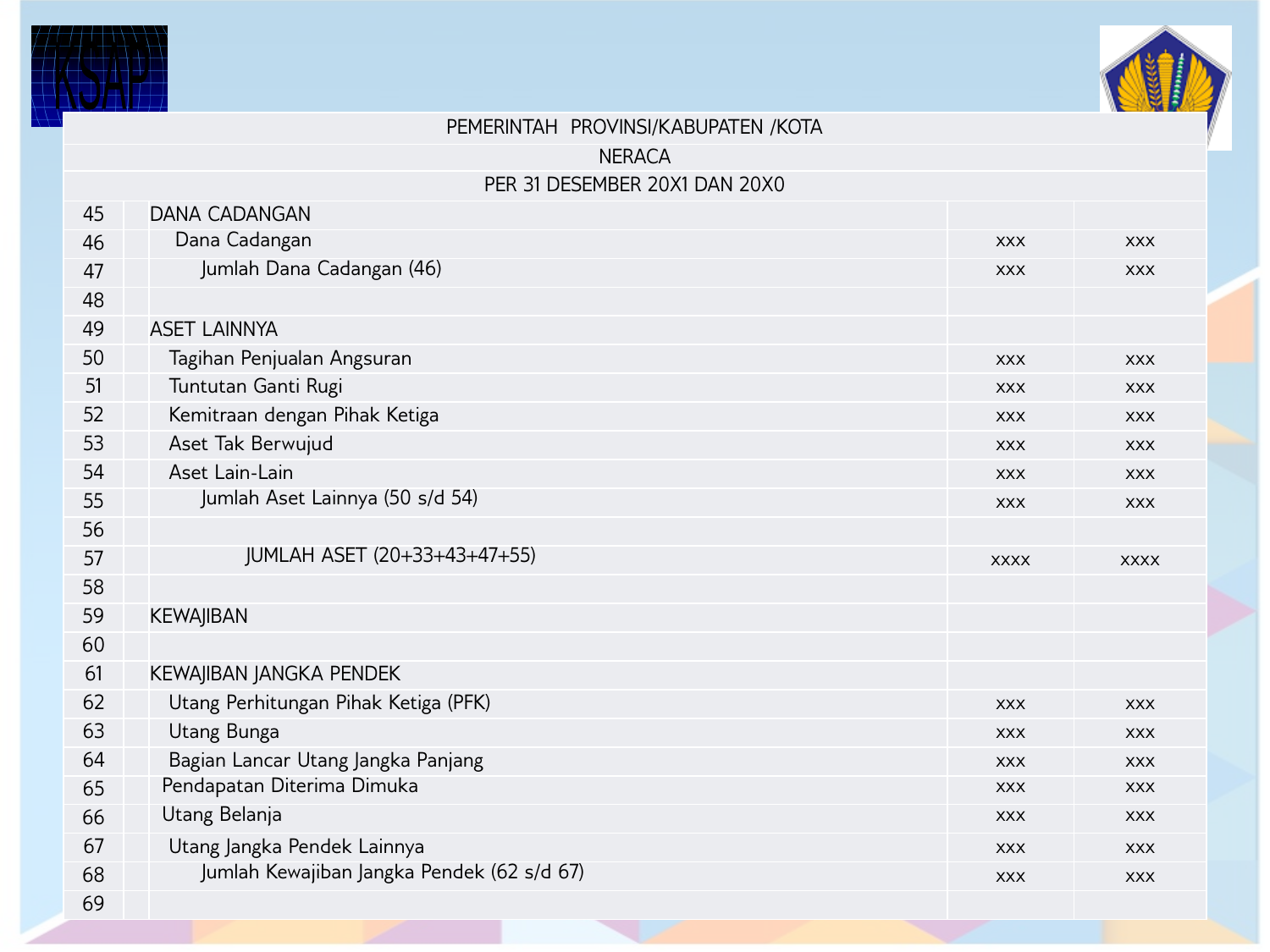

| PEMERINTAH PROVINSI/KABUPATEN /KOTA |
| --- |
| NERACA |
| PER 31 DESEMBER 20X1 DAN 20X0 |
| 45 |  | DANA CADANGAN |  |  |
| --- | --- | --- | --- | --- |
| 46 |  | Dana Cadangan | xxx | xxx |
| 47 |  | Jumlah Dana Cadangan (46) | xxx | xxx |
| 48 |  |  |  |  |
| 49 |  | ASET LAINNYA |  |  |
| 50 |  | Tagihan Penjualan Angsuran | xxx | xxx |
| 51 |  | Tuntutan Ganti Rugi | xxx | xxx |
| 52 |  | Kemitraan dengan Pihak Ketiga | xxx | xxx |
| 53 |  | Aset Tak Berwujud | xxx | xxx |
| 54 |  | Aset Lain-Lain | xxx | xxx |
| 55 |  | Jumlah Aset Lainnya (50 s/d 54) | xxx | xxx |
| 56 |  |  |  |  |
| 57 |  | JUMLAH ASET (20+33+43+47+55) | xxxx | xxxx |
| 58 |  |  |  |  |
| 59 |  | KEWAJIBAN |  |  |
| 60 |  |  |  |  |
| 61 |  | KEWAJIBAN JANGKA PENDEK |  |  |
| 62 |  | Utang Perhitungan Pihak Ketiga (PFK) | xxx | xxx |
| 63 |  | Utang Bunga | xxx | xxx |
| 64 |  | Bagian Lancar Utang Jangka Panjang | xxx | xxx |
| 65 |  | Pendapatan Diterima Dimuka | xxx | xxx |
| 66 |  | Utang Belanja | xxx | xxx |
| 67 |  | Utang Jangka Pendek Lainnya | xxx | xxx |
| 68 |  | Jumlah Kewajiban Jangka Pendek (62 s/d 67) | xxx | xxx |
| 69 |  |  |  |  |